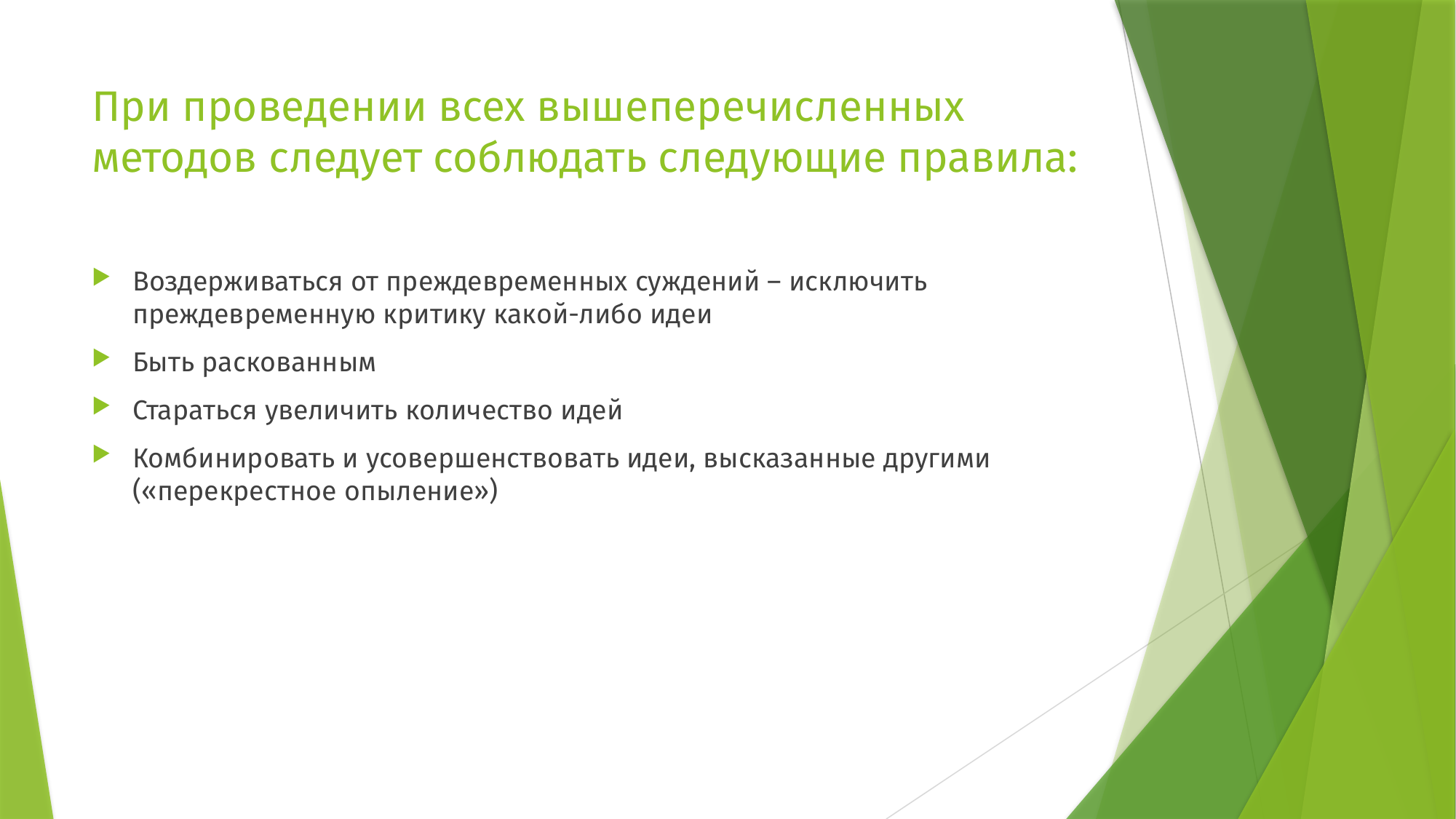

# При проведении всех вышеперечисленных методов следует соблюдать следующие правила:
Воздерживаться от преждевременных суждений – исключить преждевременную критику какой-либо идеи
Быть раскованным
Стараться увеличить количество идей
Комбинировать и усовершенствовать идеи, высказанные другими («перекрестное опыление»)